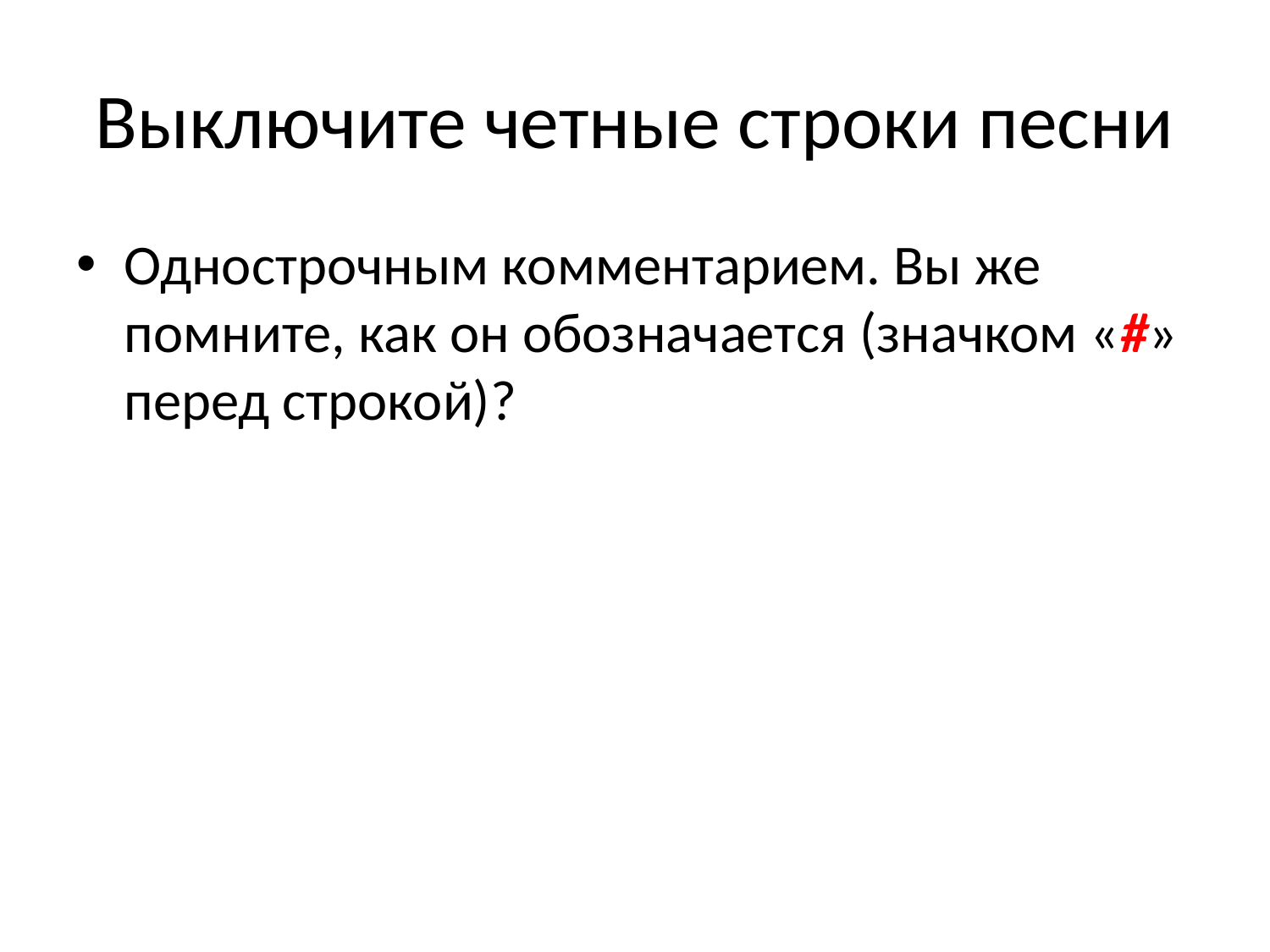

# Выключите четные строки песни
Однострочным комментарием. Вы же помните, как он обозначается (значком «#» перед строкой)?